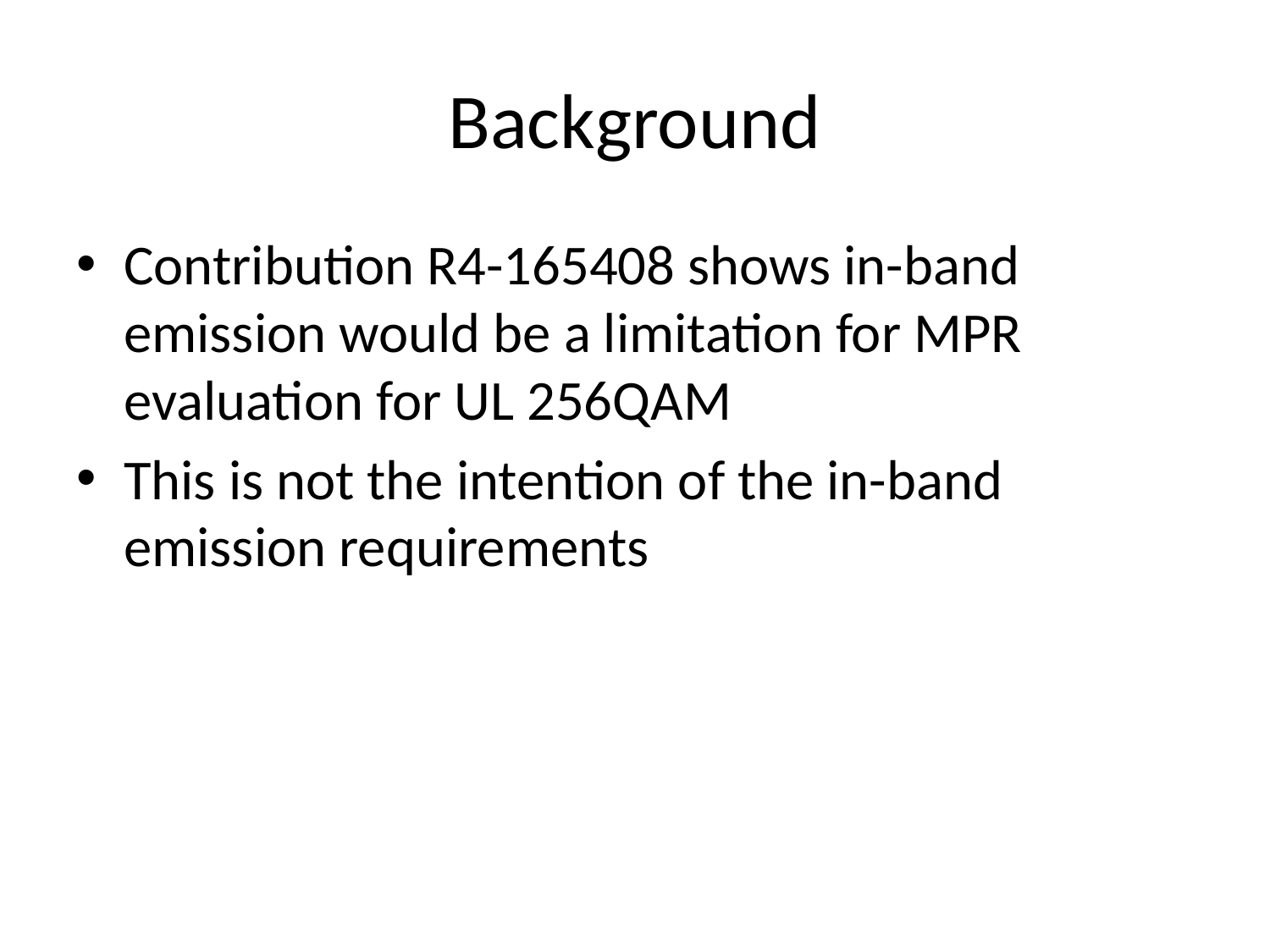

# Background
Contribution R4-165408 shows in-band emission would be a limitation for MPR evaluation for UL 256QAM
This is not the intention of the in-band emission requirements